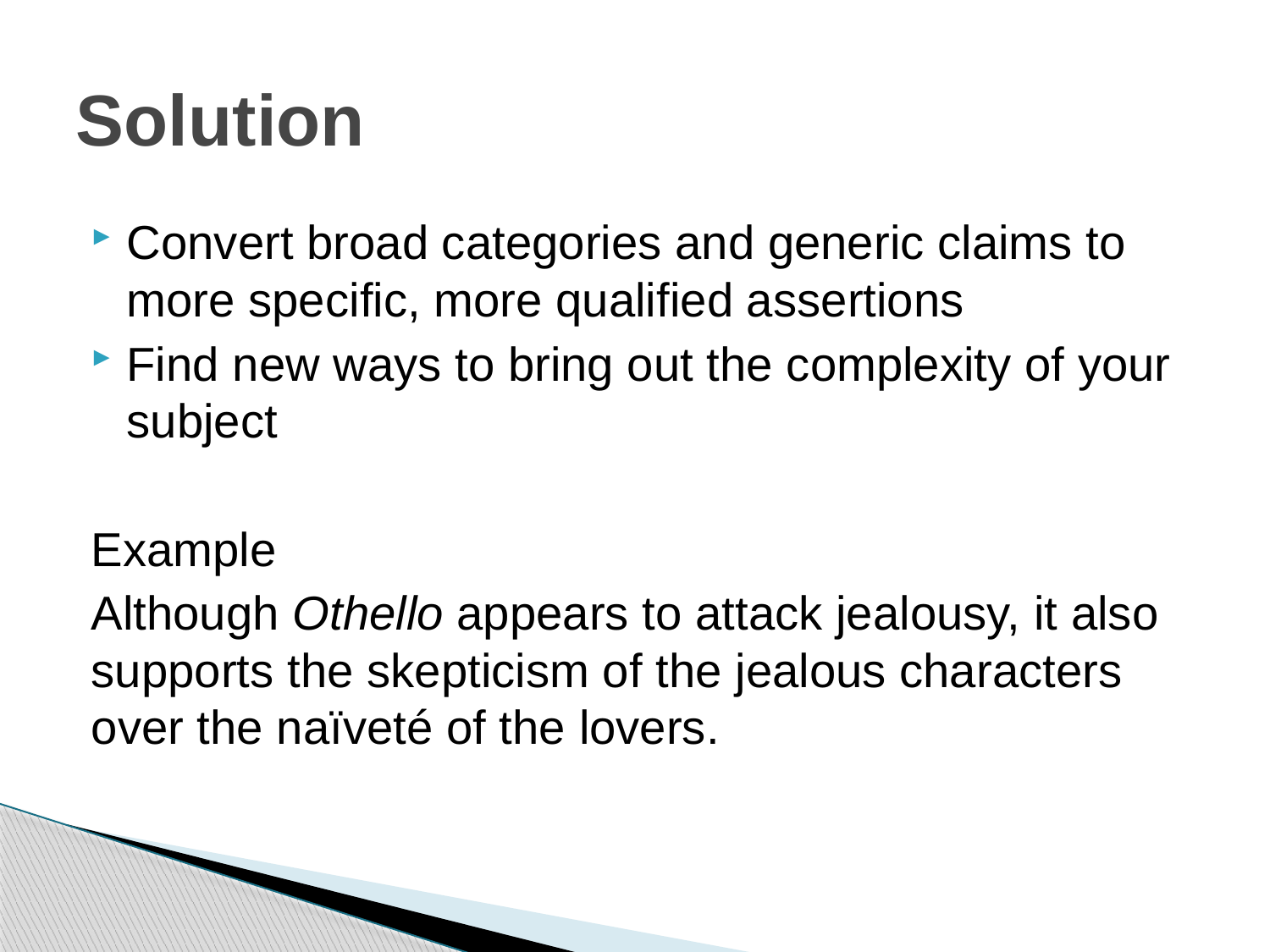

# Solution
Convert broad categories and generic claims to more specific, more qualified assertions
Find new ways to bring out the complexity of your subject

Example
Although Othello appears to attack jealousy, it also supports the skepticism of the jealous characters over the naïveté of the lovers.